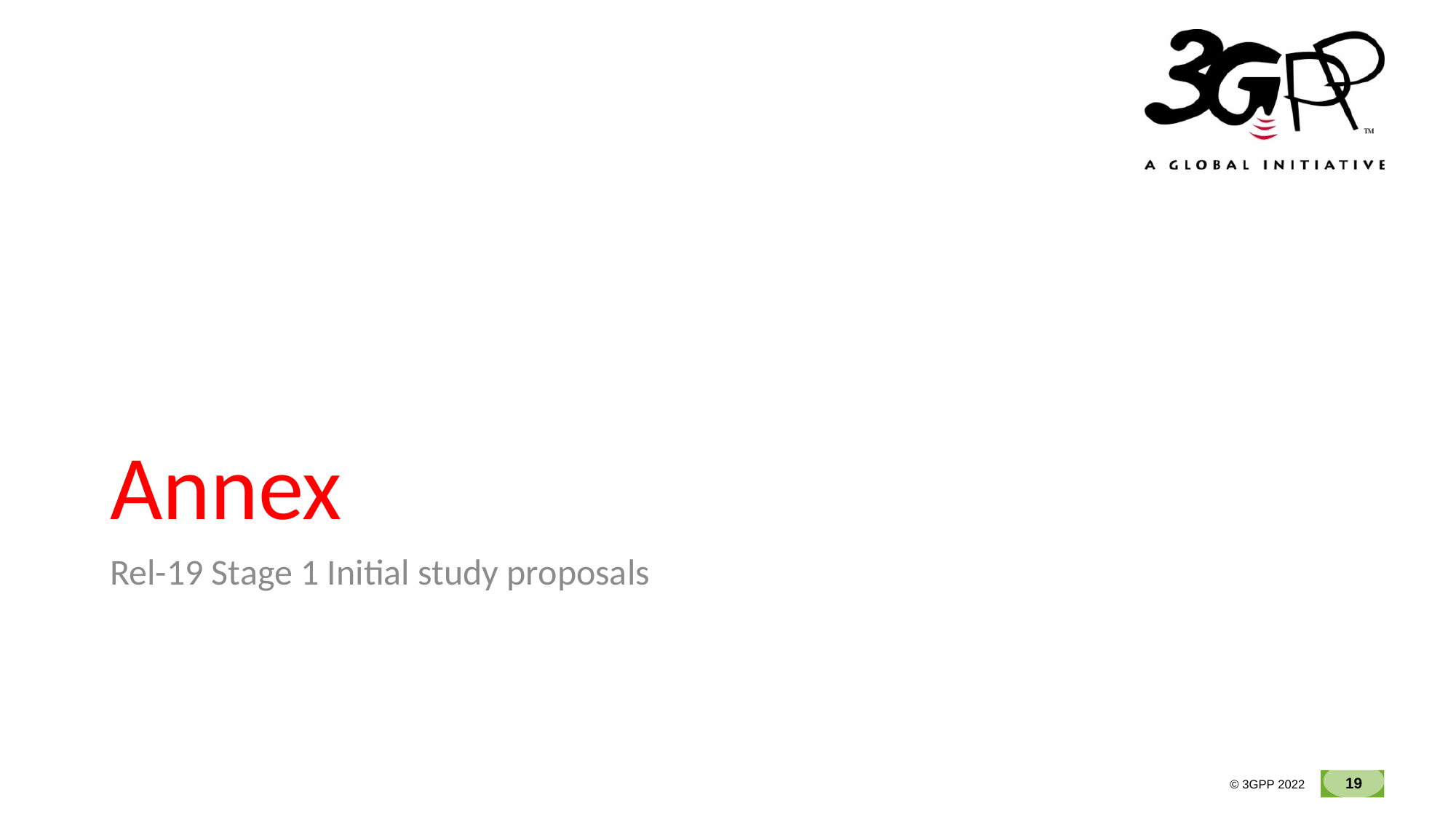

# Annex
Rel-19 Stage 1 Initial study proposals